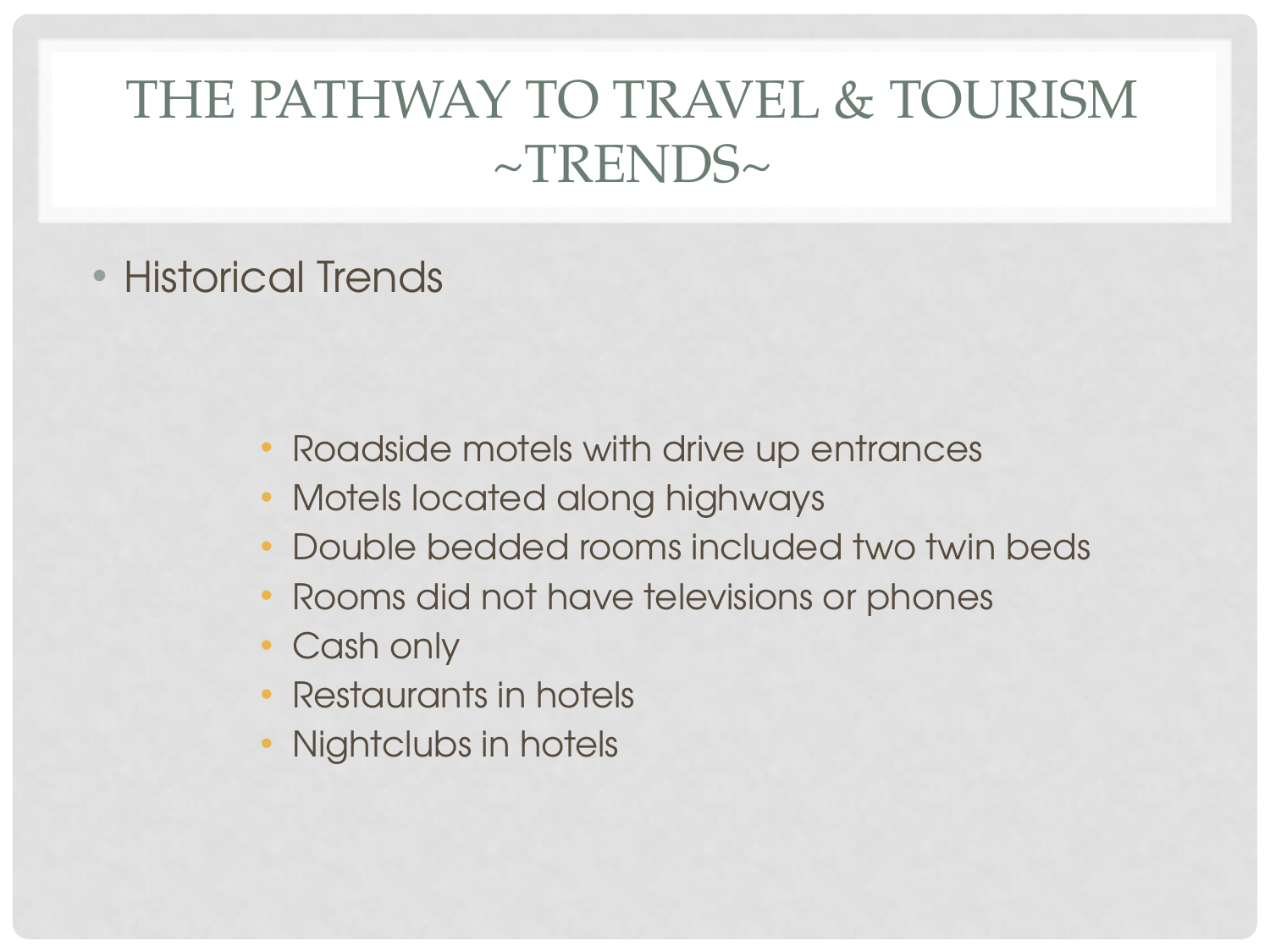

# The Pathway to Travel & Tourism ~Trends~
Historical Trends

Roadside motels with drive up entrances
Motels located along highways
Double bedded rooms included two twin beds
Rooms did not have televisions or phones
Cash only
Restaurants in hotels
Nightclubs in hotels